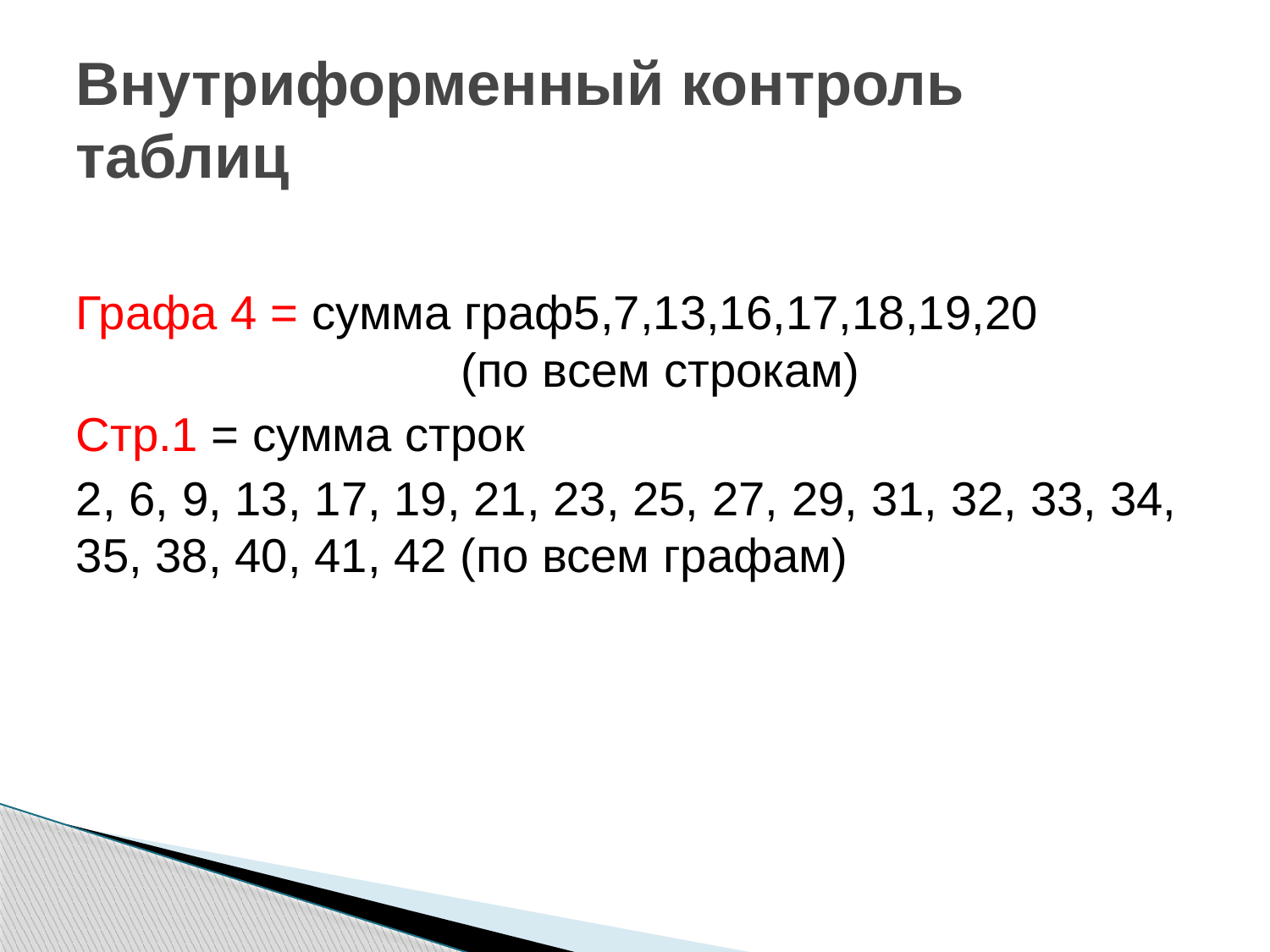

# Внутриформенный контроль таблиц
Графа 4 = сумма граф5,7,13,16,17,18,19,20                                         (по всем строкам)
Стр.1 = сумма строк
2, 6, 9, 13, 17, 19, 21, 23, 25, 27, 29, 31, 32, 33, 34, 35, 38, 40, 41, 42 (по всем графам)